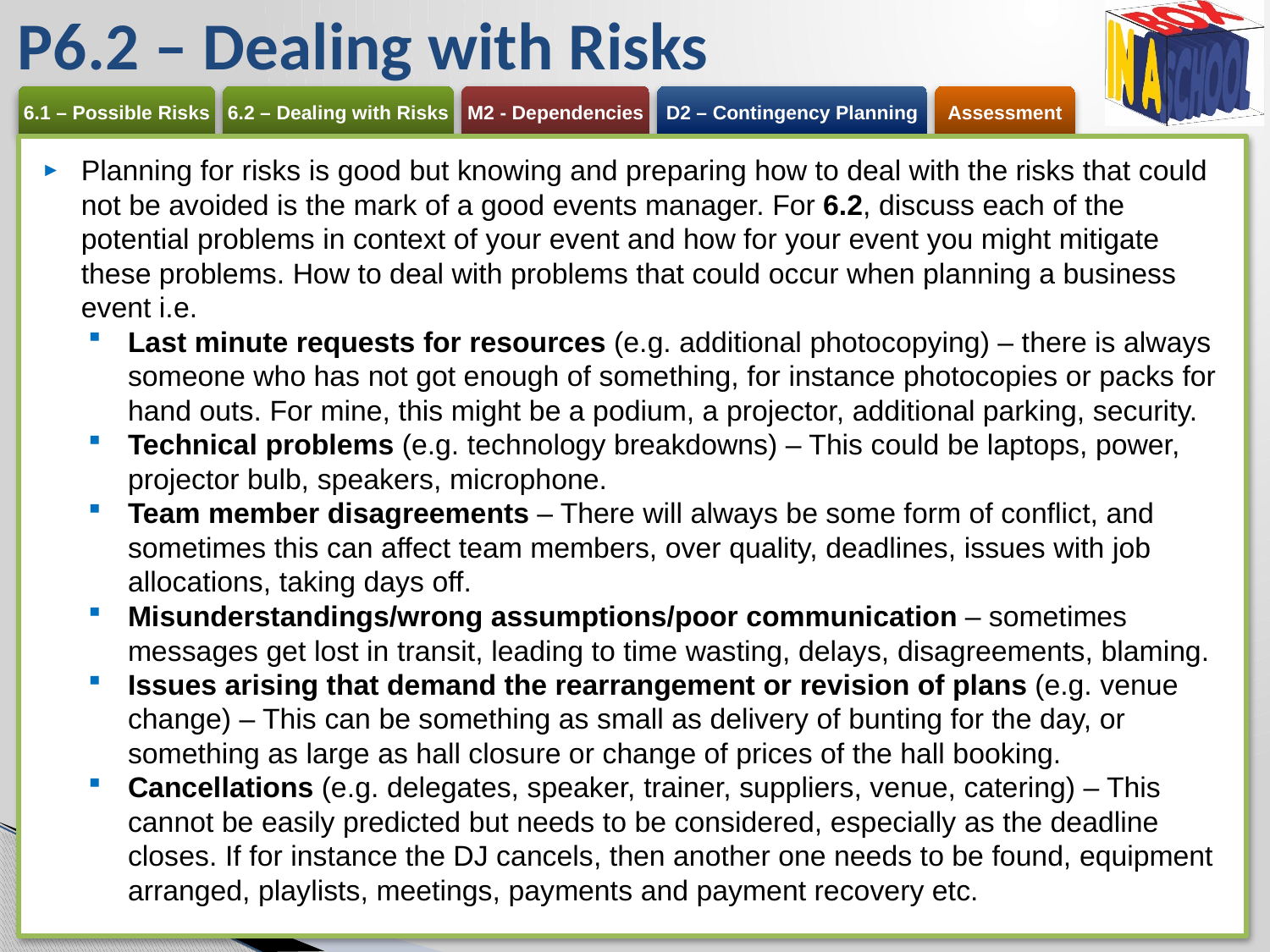

# P6.2 – Dealing with Risks
Planning for risks is good but knowing and preparing how to deal with the risks that could not be avoided is the mark of a good events manager. For 6.2, discuss each of the potential problems in context of your event and how for your event you might mitigate these problems. How to deal with problems that could occur when planning a business event i.e.
Last minute requests for resources (e.g. additional photocopying) – there is always someone who has not got enough of something, for instance photocopies or packs for hand outs. For mine, this might be a podium, a projector, additional parking, security.
Technical problems (e.g. technology breakdowns) – This could be laptops, power, projector bulb, speakers, microphone.
Team member disagreements – There will always be some form of conflict, and sometimes this can affect team members, over quality, deadlines, issues with job allocations, taking days off.
Misunderstandings/wrong assumptions/poor communication – sometimes messages get lost in transit, leading to time wasting, delays, disagreements, blaming.
Issues arising that demand the rearrangement or revision of plans (e.g. venue change) – This can be something as small as delivery of bunting for the day, or something as large as hall closure or change of prices of the hall booking.
Cancellations (e.g. delegates, speaker, trainer, suppliers, venue, catering) – This cannot be easily predicted but needs to be considered, especially as the deadline closes. If for instance the DJ cancels, then another one needs to be found, equipment arranged, playlists, meetings, payments and payment recovery etc.